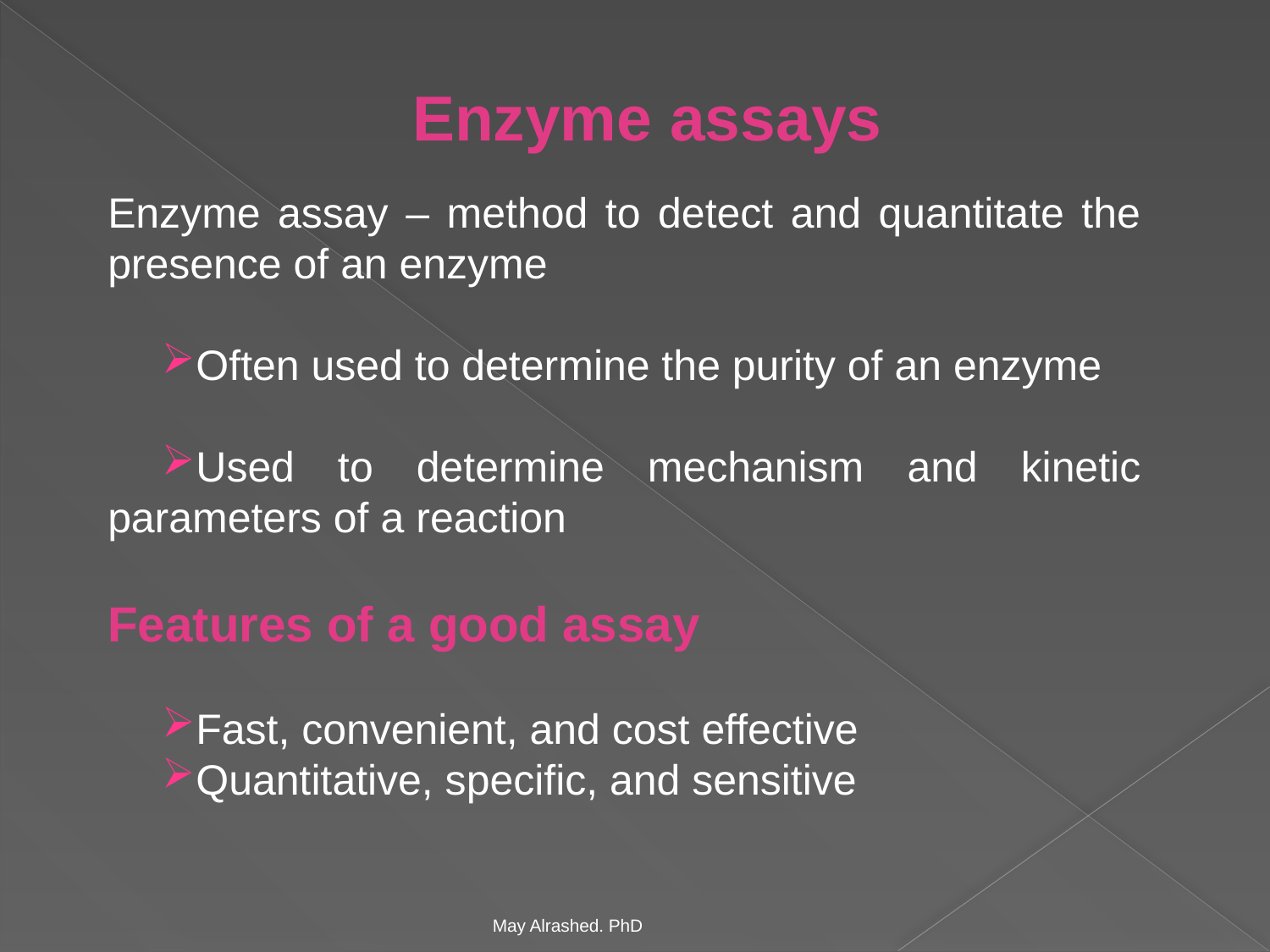

Enzyme assays
Enzyme assay – method to detect and quantitate the presence of an enzyme

Often used to determine the purity of an enzyme

Used to determine mechanism and kinetic parameters of a reaction

Features of a good assay

Fast, convenient, and cost effective
Quantitative, specific, and sensitive
May Alrashed. PhD